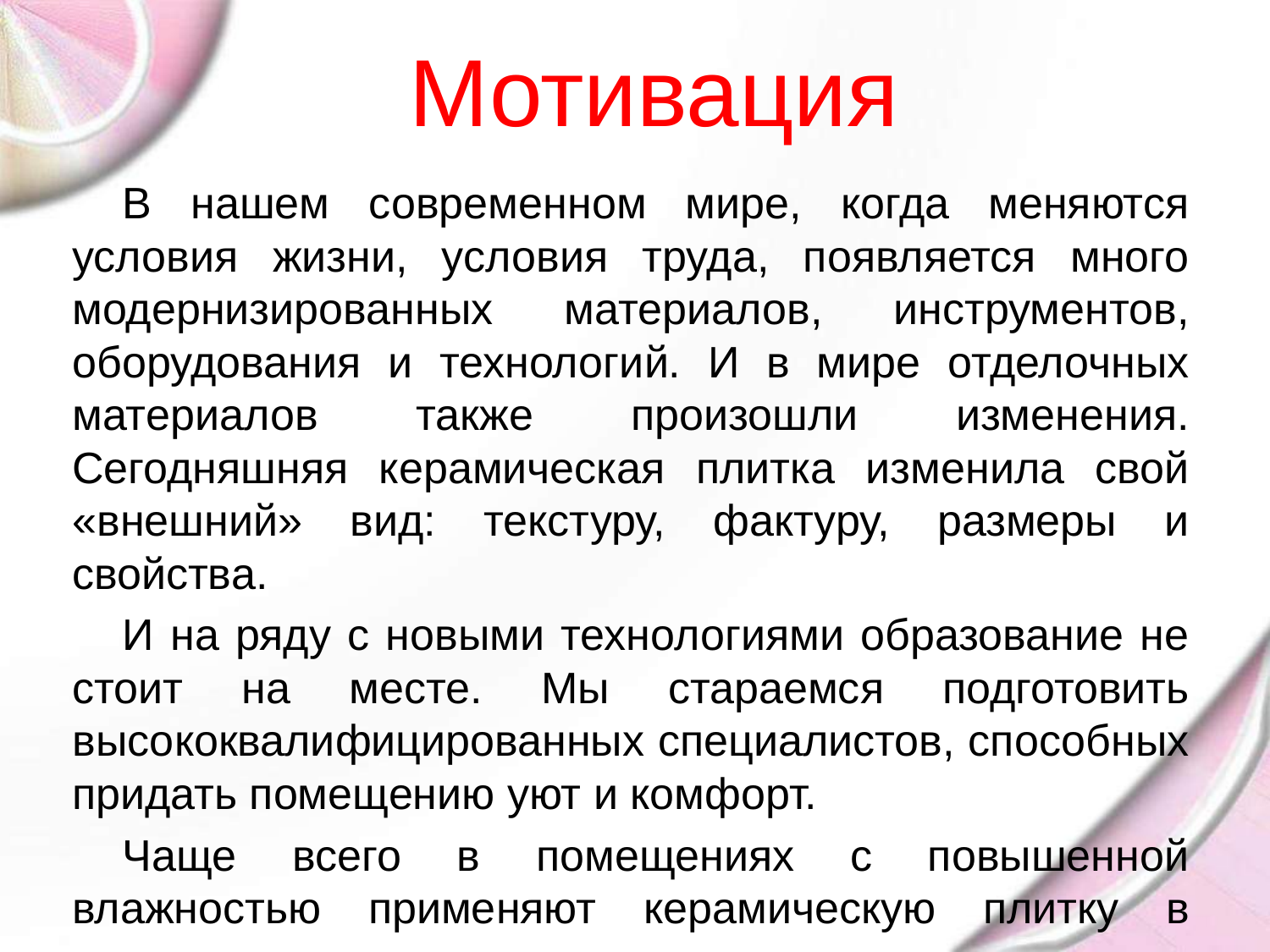

# Мотивация
В нашем современном мире, когда меняются условия жизни, условия труда, появляется много модернизированных материалов, инструментов, оборудования и технологий. И в мире отделочных материалов также произошли изменения. Сегодняшняя керамическая плитка изменила свой «внешний» вид: текстуру, фактуру, размеры и свойства.
И на ряду с новыми технологиями образование не стоит на месте. Мы стараемся подготовить высококвалифицированных специалистов, способных придать помещению уют и комфорт.
Чаще всего в помещениях с повышенной влажностью применяют керамическую плитку в качестве отделки.